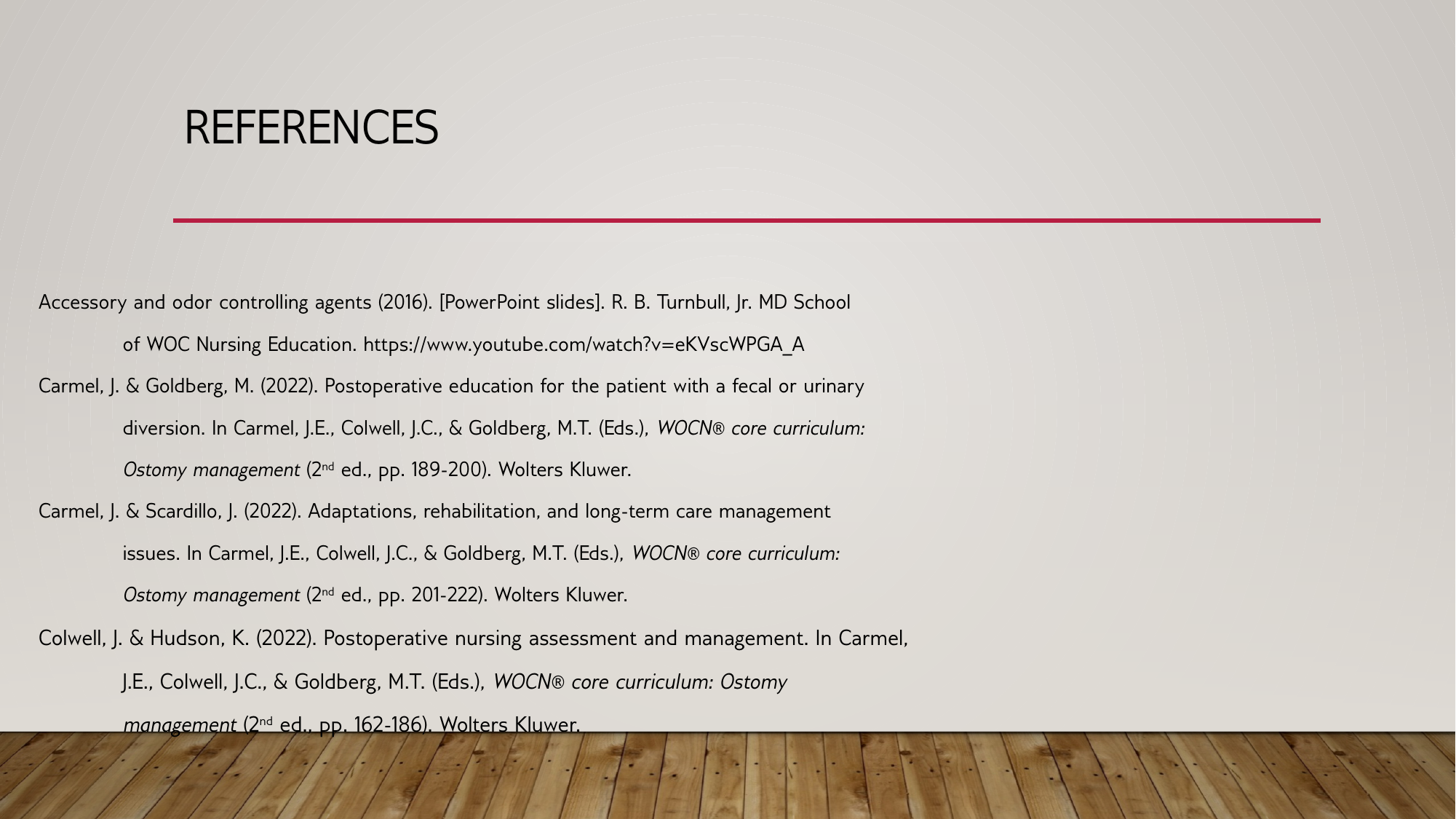

# References
Accessory and odor controlling agents (2016). [PowerPoint slides]. R. B. Turnbull, Jr. MD School
	of WOC Nursing Education. https://www.youtube.com/watch?v=eKVscWPGA_A
Carmel, J. & Goldberg, M. (2022). Postoperative education for the patient with a fecal or urinary
	diversion. In Carmel, J.E., Colwell, J.C., & Goldberg, M.T. (Eds.), WOCN® core curriculum:
	Ostomy management (2nd ed., pp. 189-200). Wolters Kluwer.
Carmel, J. & Scardillo, J. (2022). Adaptations, rehabilitation, and long-term care management
	issues. In Carmel, J.E., Colwell, J.C., & Goldberg, M.T. (Eds.), WOCN® core curriculum:
	Ostomy management (2nd ed., pp. 201-222). Wolters Kluwer.
Colwell, J. & Hudson, K. (2022). Postoperative nursing assessment and management. In Carmel,
	J.E., Colwell, J.C., & Goldberg, M.T. (Eds.), WOCN® core curriculum: Ostomy
	management (2nd ed., pp. 162-186). Wolters Kluwer.